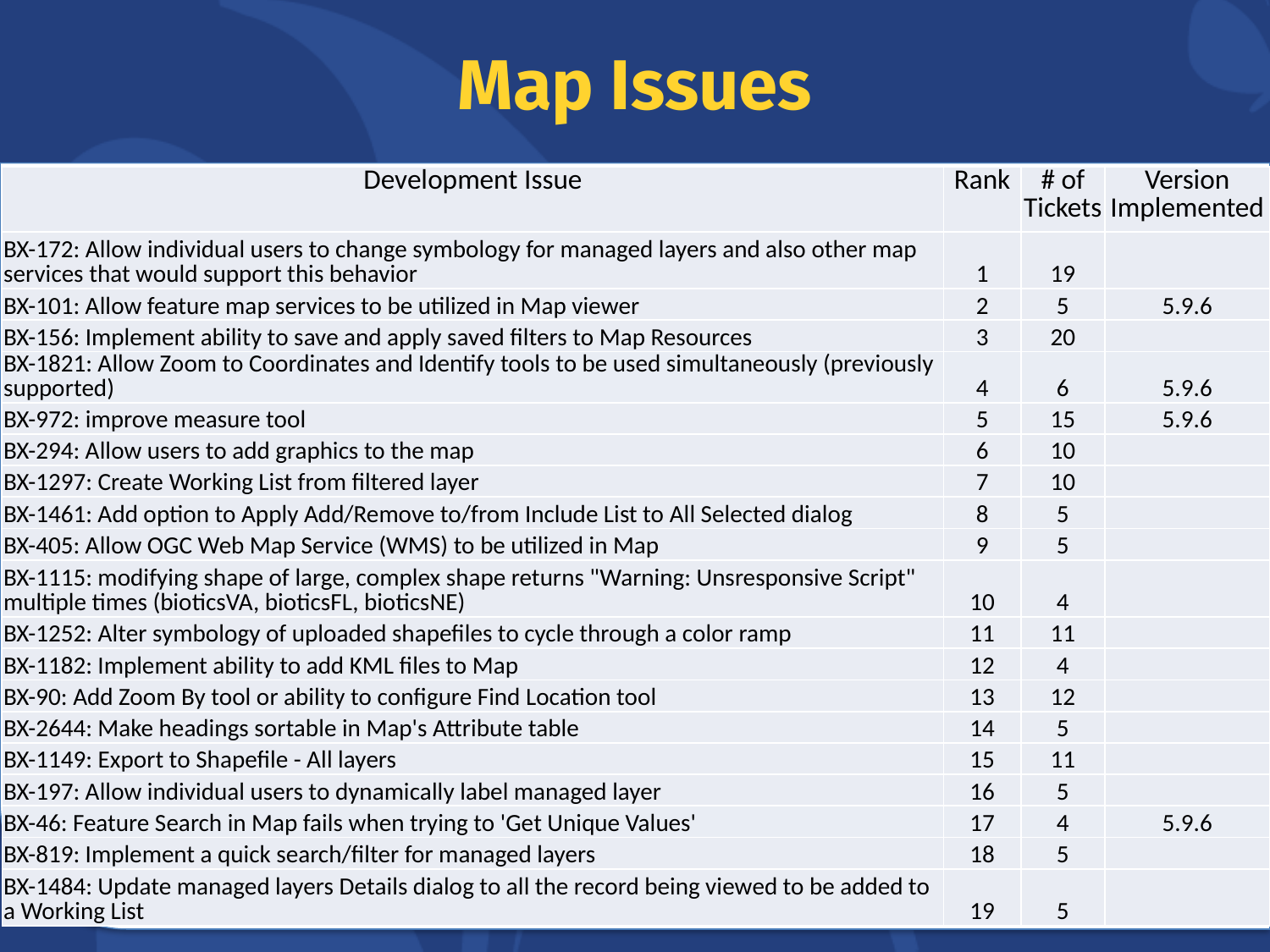

# Map Issues
| Development Issue | Rank | # of Tickets | Version Implemented |
| --- | --- | --- | --- |
| BX-172: Allow individual users to change symbology for managed layers and also other map services that would support this behavior | 1 | 19 |  |
| BX-101: Allow feature map services to be utilized in Map viewer | 2 | 5 | 5.9.6 |
| BX-156: Implement ability to save and apply saved filters to Map Resources | 3 | 20 |  |
| BX-1821: Allow Zoom to Coordinates and Identify tools to be used simultaneously (previously supported) | 4 | 6 | 5.9.6 |
| BX-972: improve measure tool | 5 | 15 | 5.9.6 |
| BX-294: Allow users to add graphics to the map | 6 | 10 |  |
| BX-1297: Create Working List from filtered layer | 7 | 10 |  |
| BX-1461: Add option to Apply Add/Remove to/from Include List to All Selected dialog | 8 | 5 |  |
| BX-405: Allow OGC Web Map Service (WMS) to be utilized in Map | 9 | 5 |  |
| BX-1115: modifying shape of large, complex shape returns "Warning: Unsresponsive Script" multiple times (bioticsVA, bioticsFL, bioticsNE) | 10 | 4 |  |
| BX-1252: Alter symbology of uploaded shapefiles to cycle through a color ramp | 11 | 11 |  |
| BX-1182: Implement ability to add KML files to Map | 12 | 4 |  |
| BX-90: Add Zoom By tool or ability to configure Find Location tool | 13 | 12 |  |
| BX-2644: Make headings sortable in Map's Attribute table | 14 | 5 |  |
| BX-1149: Export to Shapefile - All layers | 15 | 11 |  |
| BX-197: Allow individual users to dynamically label managed layer | 16 | 5 |  |
| BX-46: Feature Search in Map fails when trying to 'Get Unique Values' | 17 | 4 | 5.9.6 |
| BX-819: Implement a quick search/filter for managed layers | 18 | 5 |  |
| BX-1484: Update managed layers Details dialog to all the record being viewed to be added to a Working List | 19 | 5 |  |